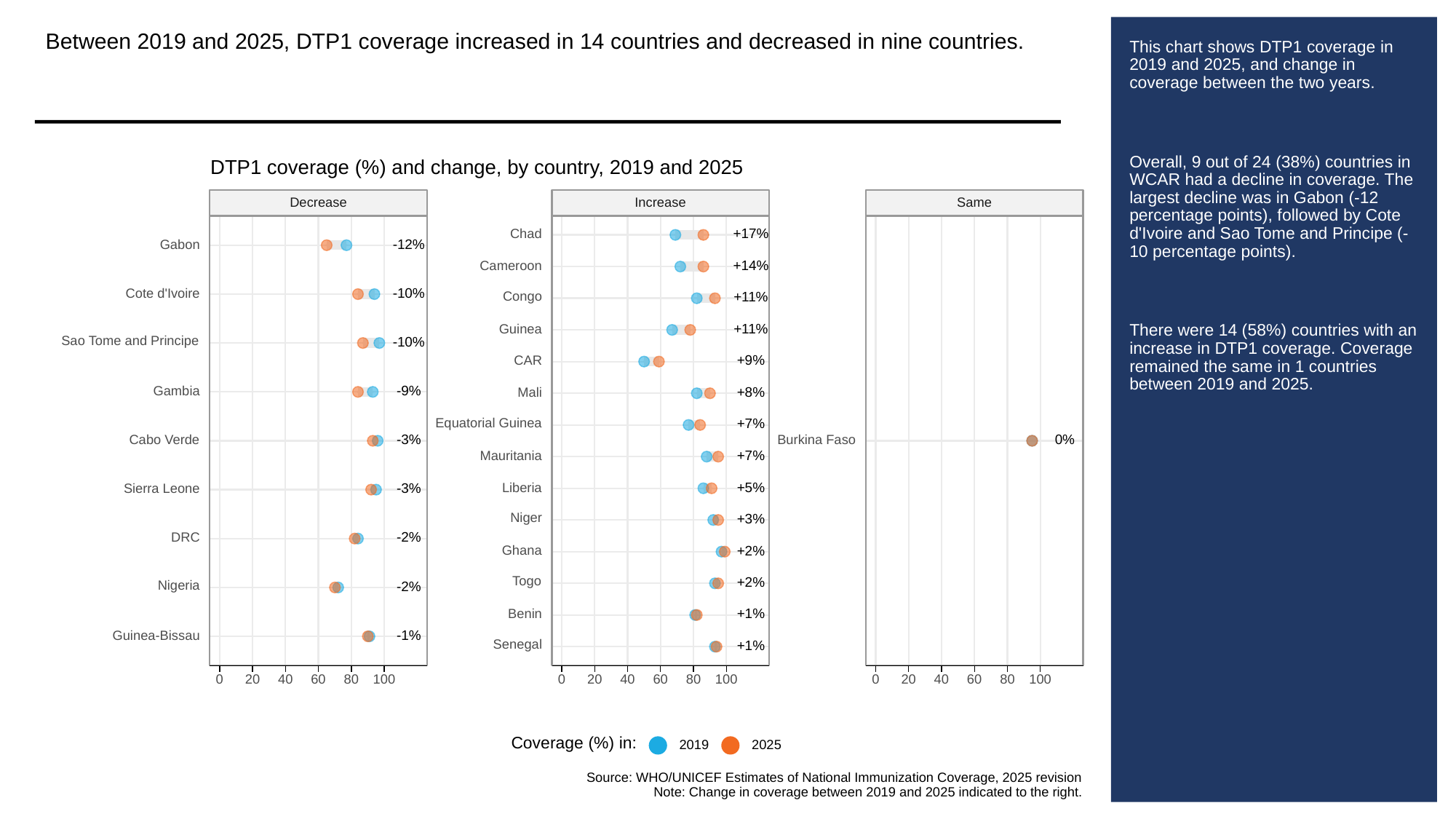

Between 2019 and 2025, DTP1 coverage increased in 14 countries and decreased in nine countries.
# This chart shows DTP1 coverage in 2019 and 2025, and change in coverage between the two years.

Overall, 9 out of 24 (38%) countries in WCAR had a decline in coverage. The largest decline was in Gabon (-12 percentage points), followed by Cote d'Ivoire and Sao Tome and Principe (-10 percentage points).

There were 14 (58%) countries with an increase in DTP1 coverage. Coverage remained the same in 1 countries between 2019 and 2025.

DTP1 coverage (%) and change, by country, 2019 and 2025

Same
Decrease
Increase

+17%

Chad

-12%

Gabon

+14%

Cameroon

-10%

Cote d'Ivoire
Congo
+11%

+11%

Guinea

Sao Tome and Principe
-10%

+9%

CAR

-9%

Gambia
+8%

Mali

Equatorial Guinea
+7%

-3%
0%

Cabo Verde
Burkina Faso

+7%

Mauritania

+5%

Liberia
-3%

Sierra Leone

Niger
+3%

-2%

DRC

+2%

Ghana

Togo
+2%

Nigeria
-2%

+1%

Benin

-1%

Guinea-Bissau

Senegal
+1%

0
20
40
60
80
100
0
20
40
60
80
100
0
20
40
60
80
100
Coverage (%) in:

2019
2025
Source: WHO/UNICEF Estimates of National Immunization Coverage, 2025 revision
Note: Change in coverage between 2019 and 2025 indicated to the right.